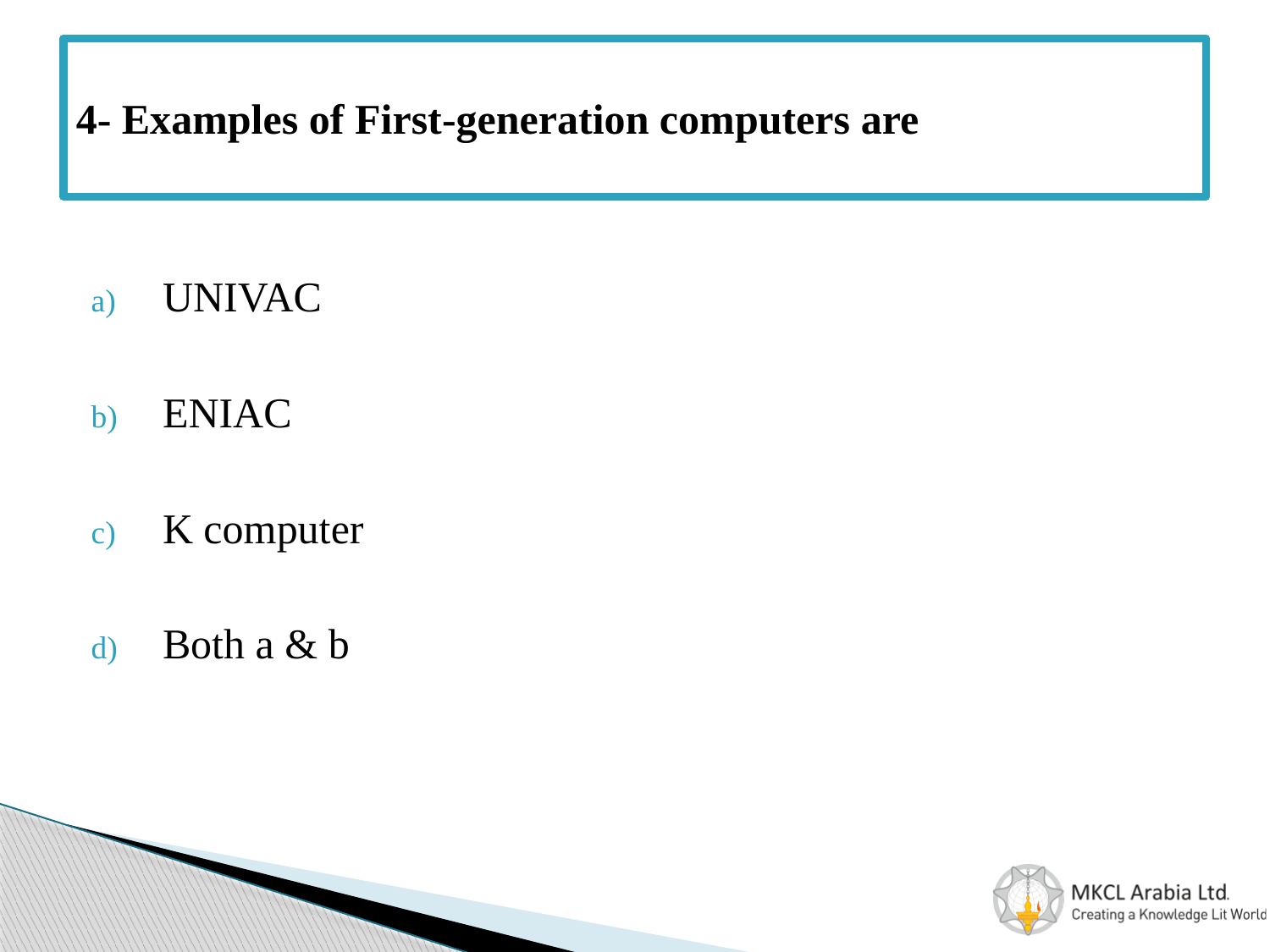

# 4- Examples of First-generation computers are

UNIVAC

ENIAC

K computer

Both a & b